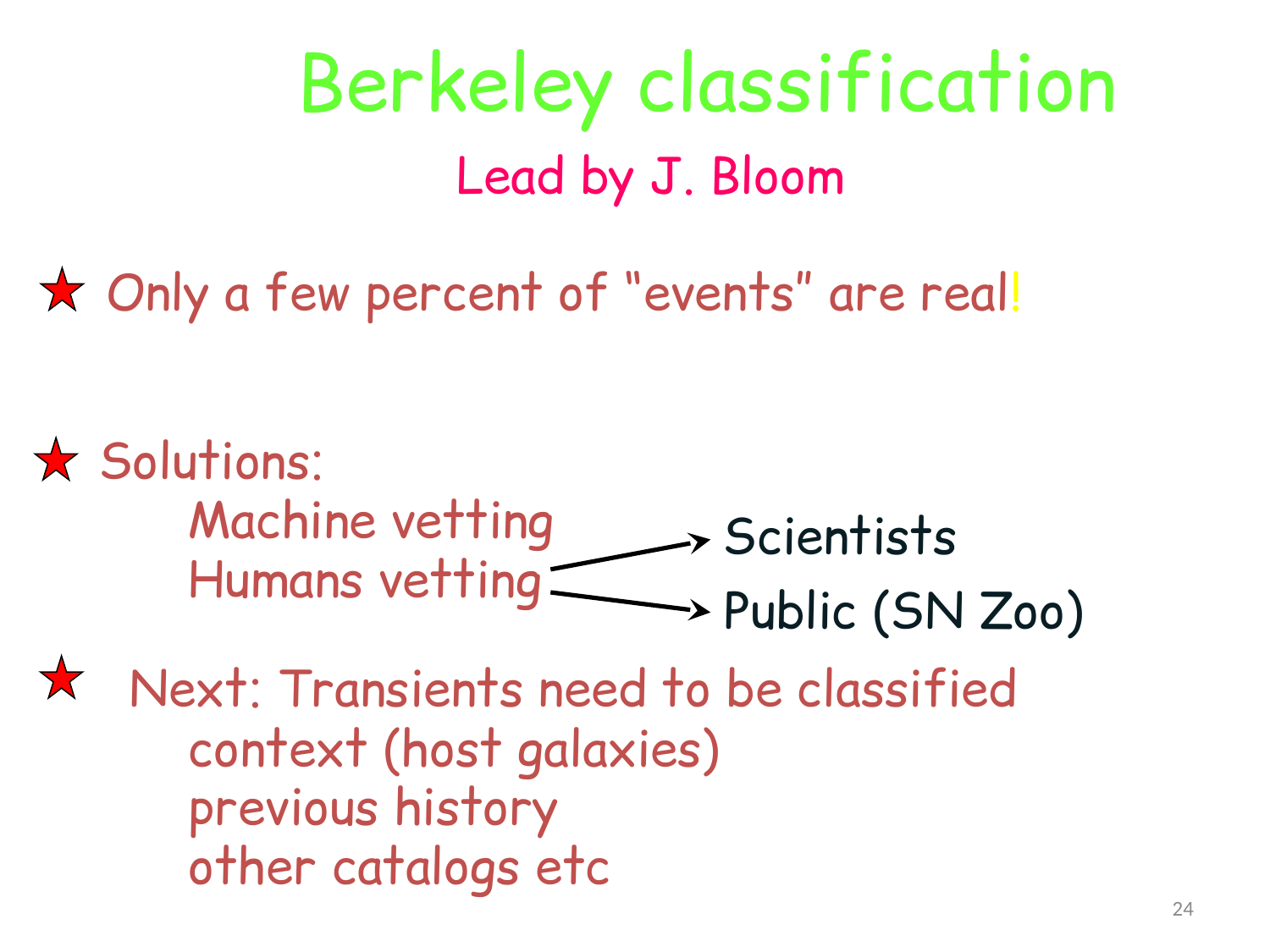

Berkeley classification
Lead by J. Bloom
Only a few percent of “events” are real!

Solutions:
      Machine vetting
      Humans vetting

Scientists

Public (SN Zoo)

Next: Transients need to be classified
    context (host galaxies)
    previous history
    other catalogs etc

24